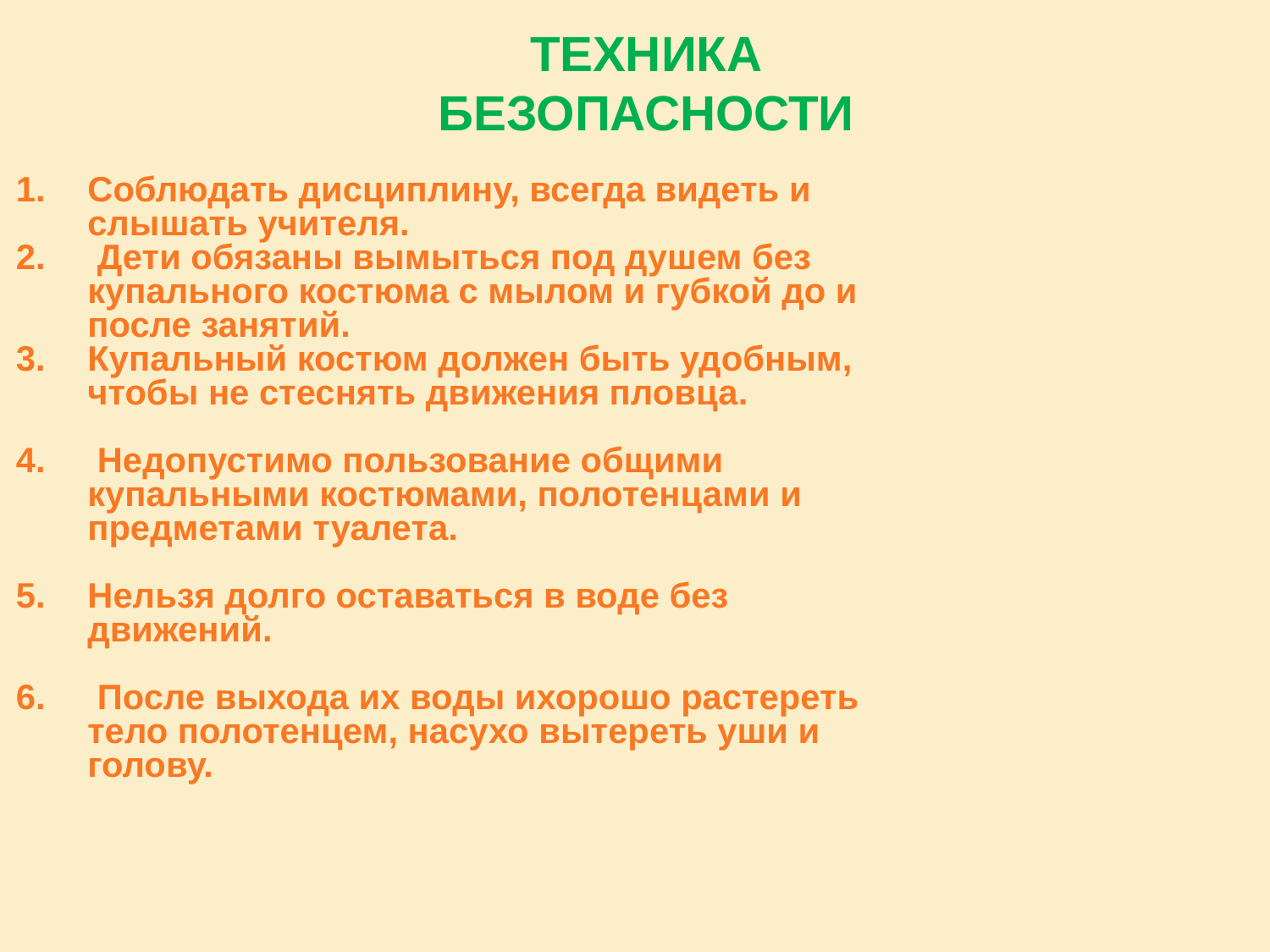

Техника безопасности
Соблюдать дисциплину, всегда видеть и слышать учителя.
 Дети обязаны вымыться под душем без купального костюма с мылом и губкой до и после занятий.
Купальный костюм должен быть удобным, чтобы не стеснять движения пловца.

 Недопустимо пользование общими купальными костюмами, полотенцами и   предметами туалета.

Нельзя долго оставаться в воде без движений.

 После выхода их воды ихорошо растереть тело полотенцем, насухо вытереть уши и голову.